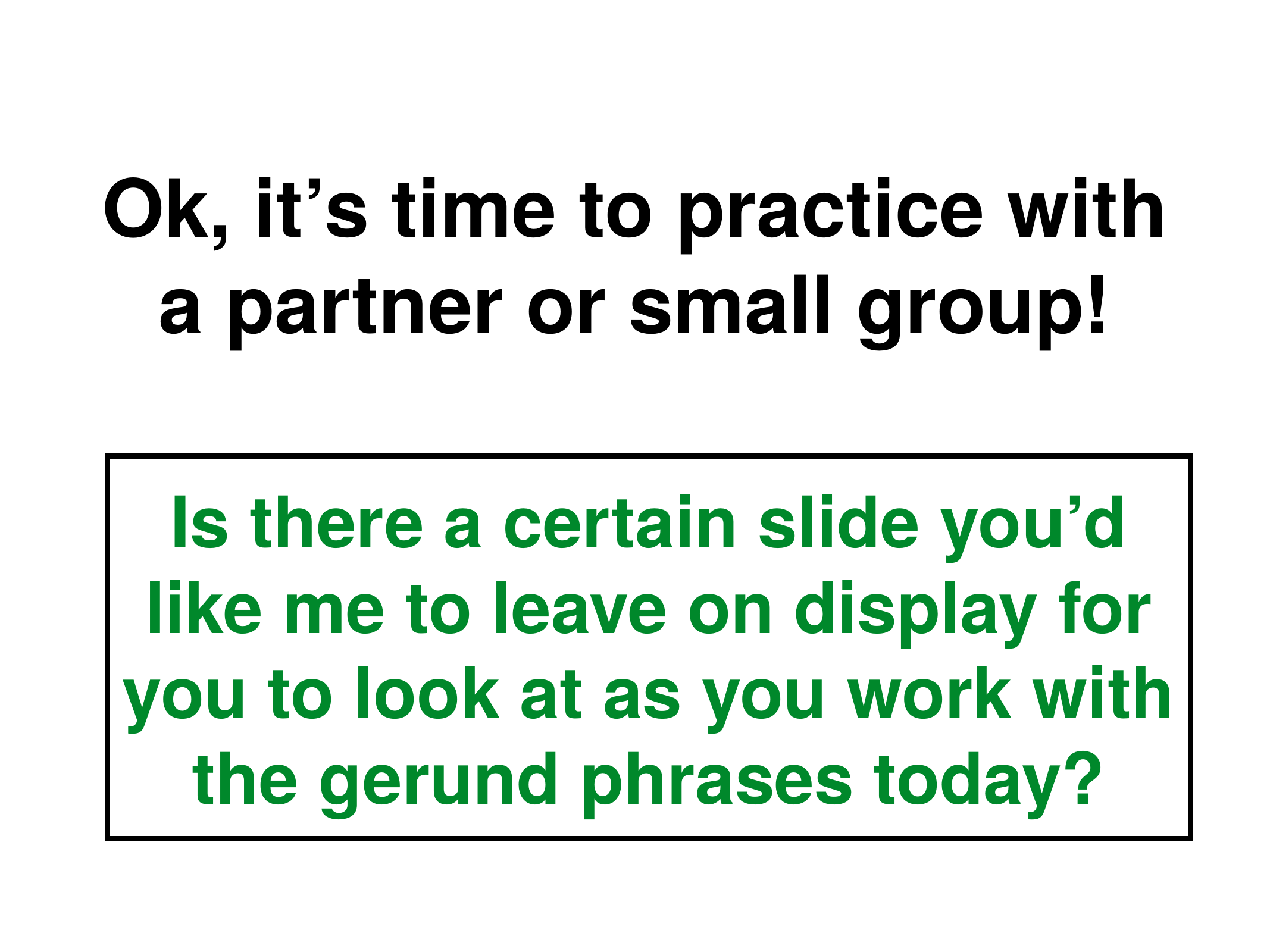

# Ok, it’s time to practice with a partner or small group!
Is there a certain slide you’d like me to leave on display for you to look at as you work with the gerund phrases today?